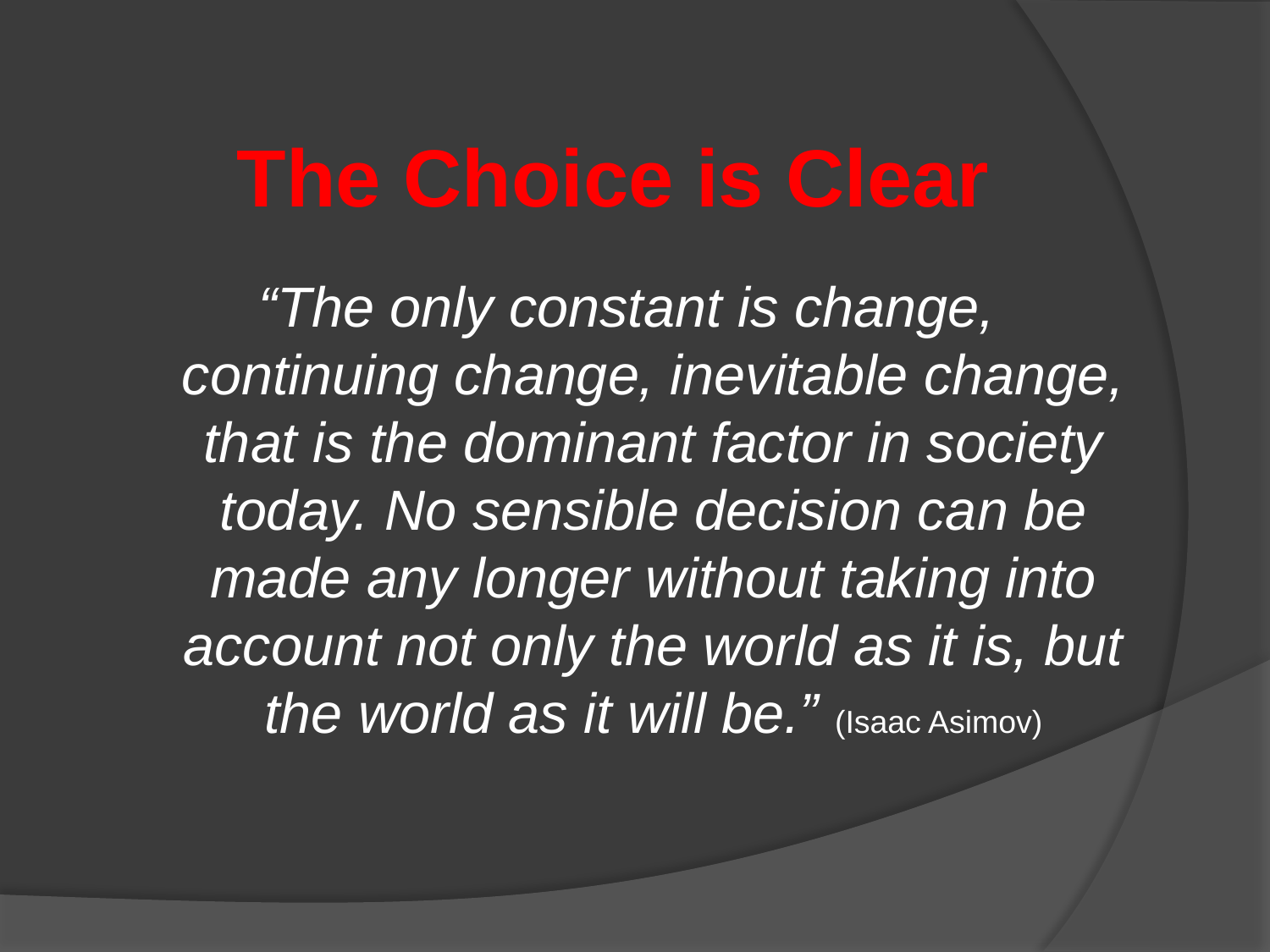

# The Choice is Clear
“The only constant is change, continuing change, inevitable change, that is the dominant factor in society today. No sensible decision can be made any longer without taking into account not only the world as it is, but the world as it will be.” (Isaac Asimov)